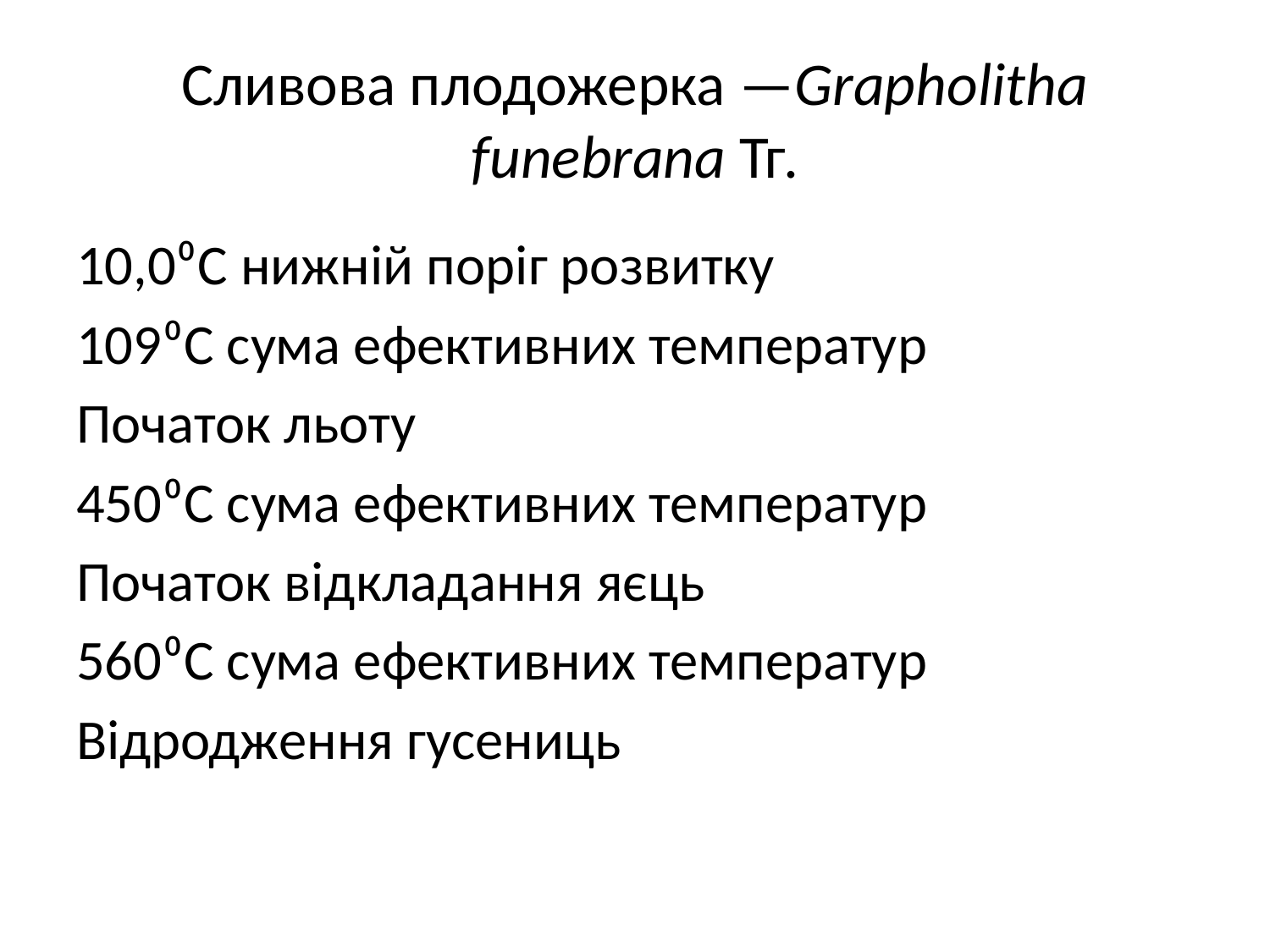

# Сливова плодожерка —Grapholitha funebrana Тг.
10,0⁰С нижній поріг розвитку
109⁰С сума ефективних температур
Початок льоту
450⁰С сума ефективних температур
Початок відкладання яєць
560⁰С сума ефективних температур
Відродження гусениць